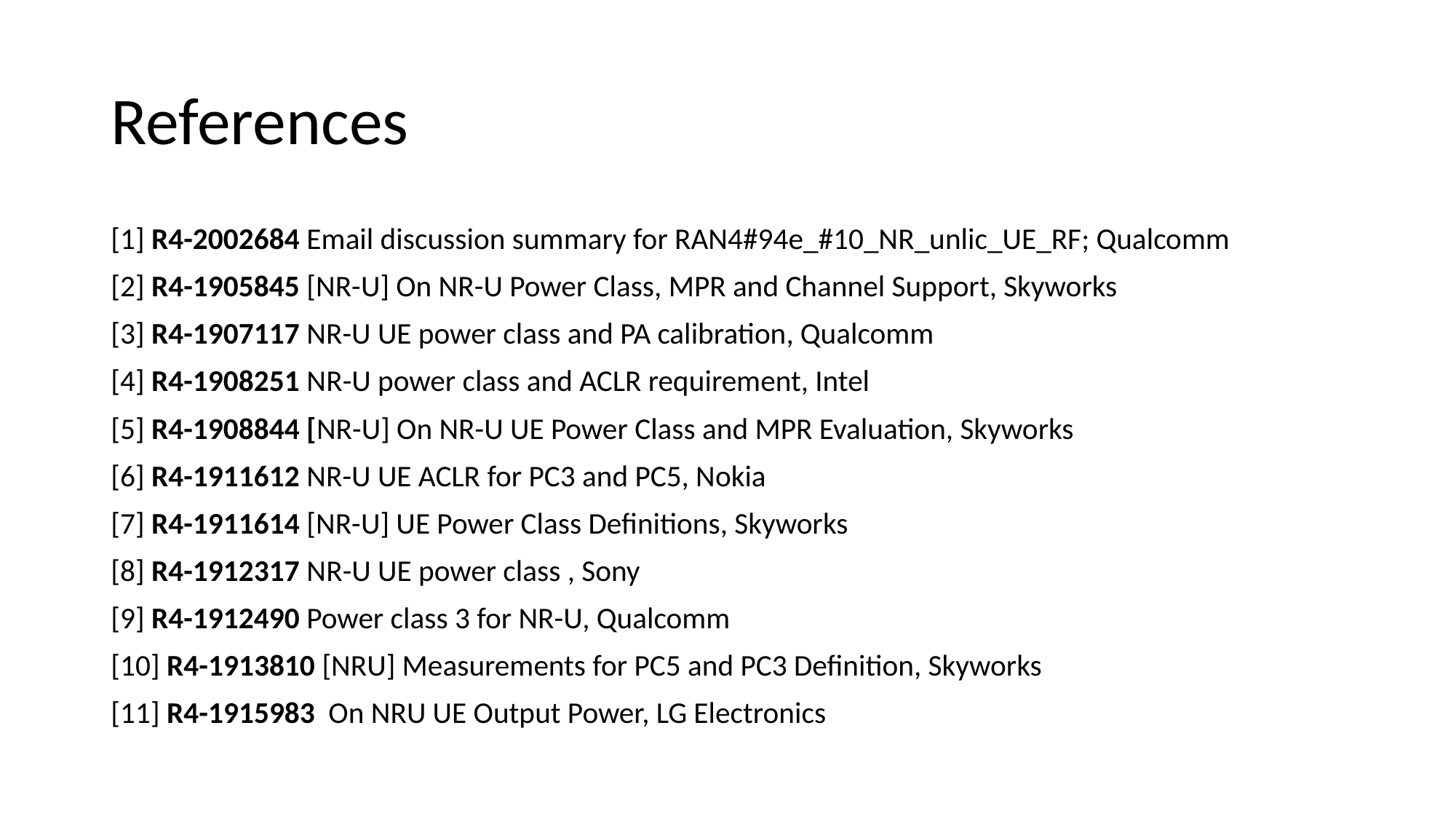

# References
[1] R4-2002684 Email discussion summary for RAN4#94e_#10_NR_unlic_UE_RF; Qualcomm
[2] R4-1905845 [NR-U] On NR-U Power Class, MPR and Channel Support, Skyworks
[3] R4-1907117 NR-U UE power class and PA calibration, Qualcomm
[4] R4-1908251 NR-U power class and ACLR requirement, Intel
[5] R4-1908844 [NR-U] On NR-U UE Power Class and MPR Evaluation, Skyworks
[6] R4-1911612 NR-U UE ACLR for PC3 and PC5, Nokia
[7] R4-1911614 [NR-U] UE Power Class Definitions, Skyworks
[8] R4-1912317 NR-U UE power class , Sony
[9] R4-1912490 Power class 3 for NR-U, Qualcomm
[10] R4-1913810 [NRU] Measurements for PC5 and PC3 Definition, Skyworks
[11] R4-1915983  On NRU UE Output Power, LG Electronics